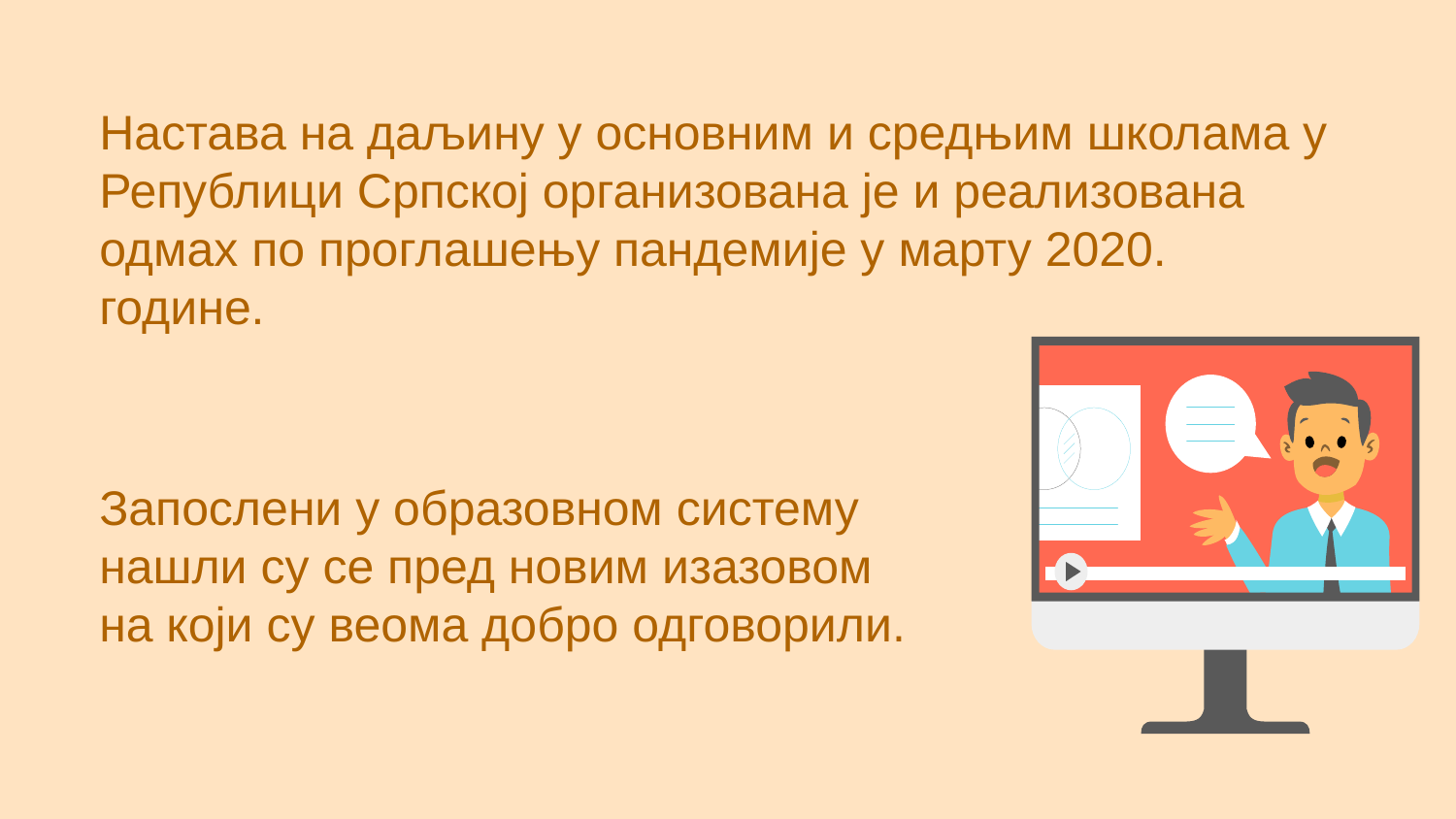

Настава на даљину у основним и средњим школама у Републици Српској организована је и реализована одмах по проглашењу пандемије у марту 2020. године.

Запослени у образовном систему нашли су се пред новим изазовом на који су веома добро одговорили.